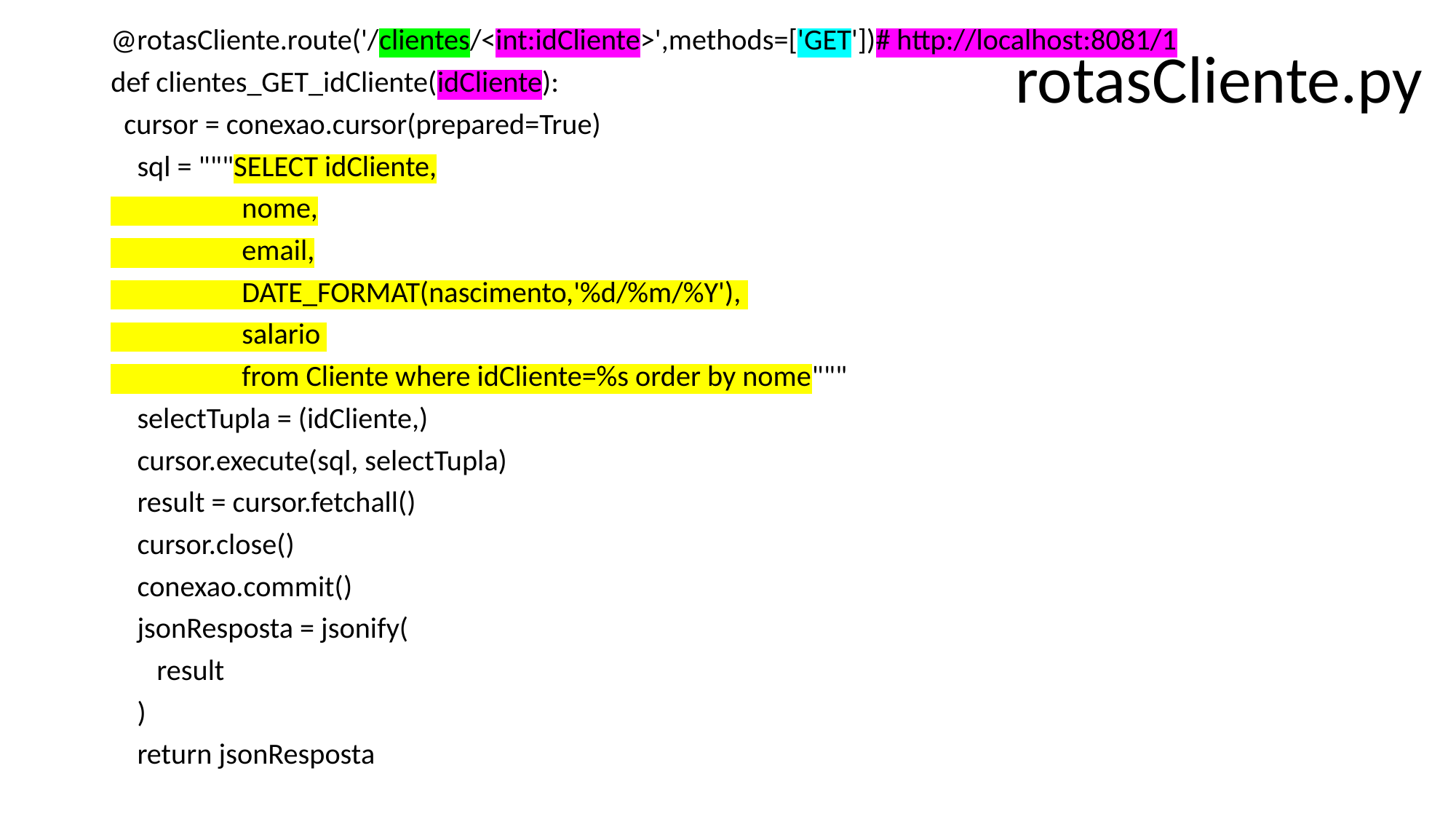

# rotasCliente.py
@rotasCliente.route('/clientes/<int:idCliente>',methods=['GET'])# http://localhost:8081/1
def clientes_GET_idCliente(idCliente):
  cursor = conexao.cursor(prepared=True)
    sql = """SELECT idCliente,
                    nome,
                    email,
                    DATE_FORMAT(nascimento,'%d/%m/%Y'),
                    salario
                    from Cliente where idCliente=%s order by nome"""
    selectTupla = (idCliente,)
    cursor.execute(sql, selectTupla)
    result = cursor.fetchall()
    cursor.close()
    conexao.commit()
    jsonResposta = jsonify(
       result
    )
    return jsonResposta